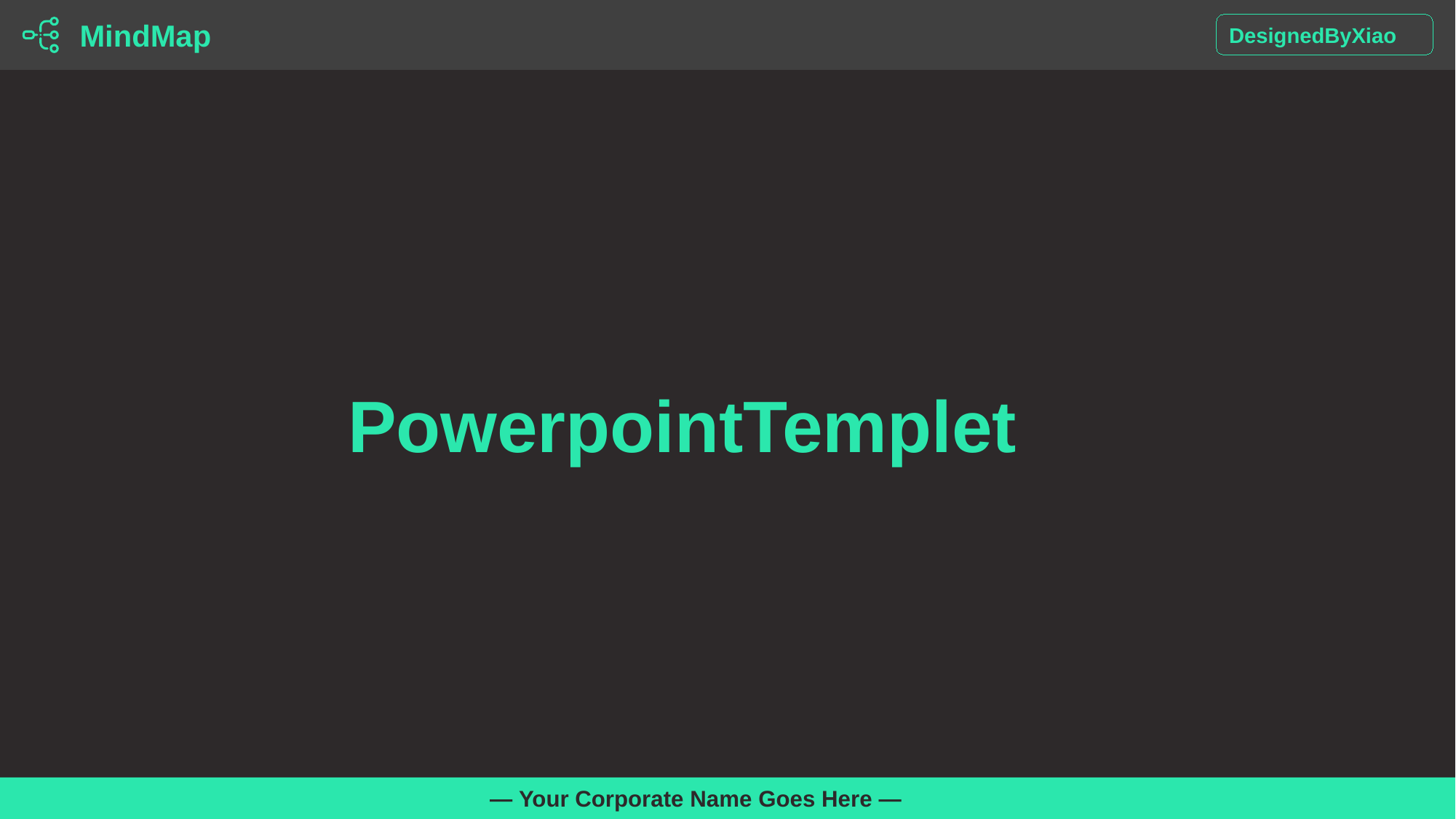

MindMap
DesignedByXiao

PowerpointTemplet

— Your Corporate Name Goes Here —